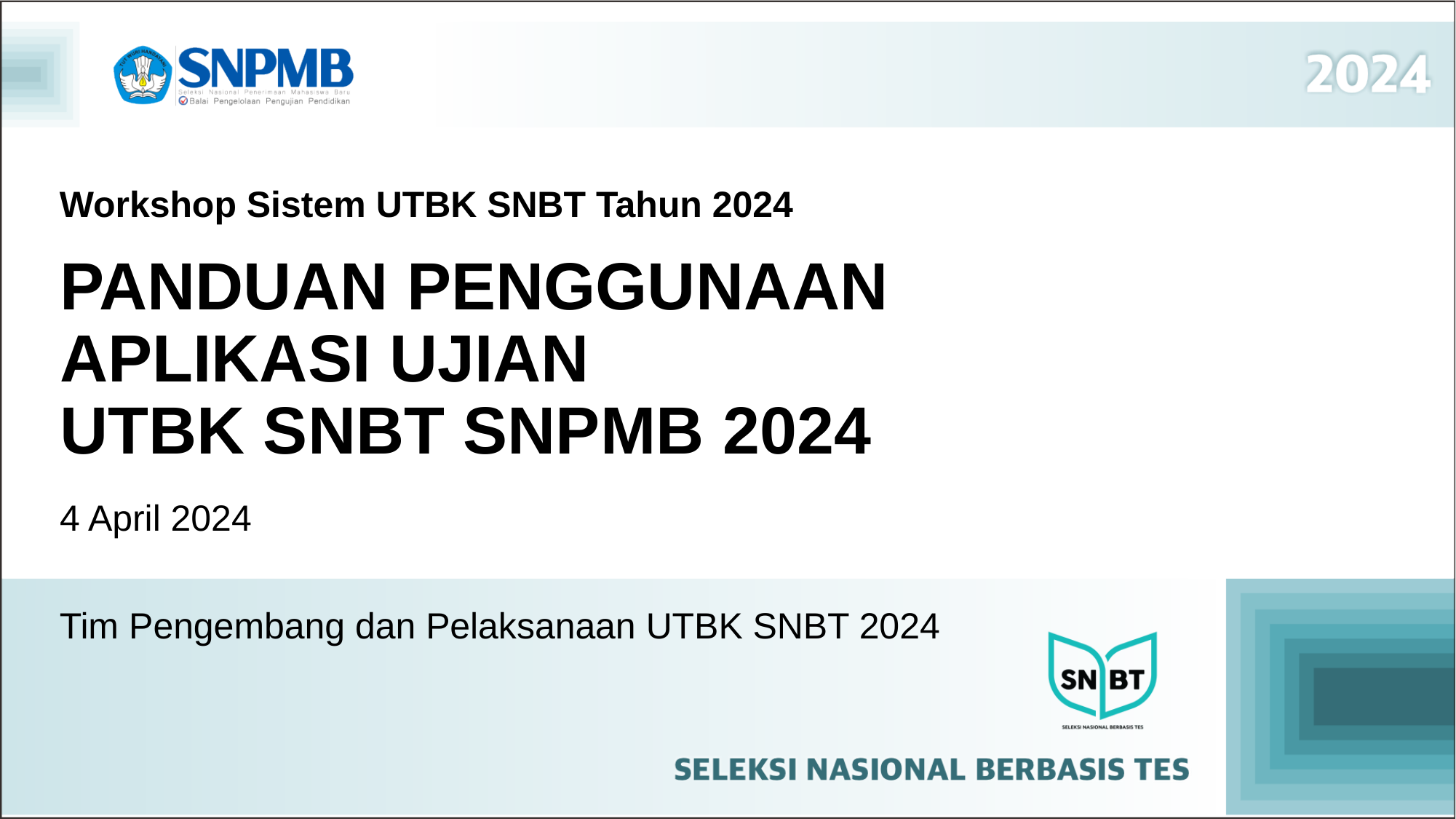

Workshop Sistem UTBK SNBT Tahun 2024
# PANDUAN PENGGUNAAN APLIKASI UJIAN UTBK SNBT SNPMB 2024
4 April 2024
Tim Pengembang dan Pelaksanaan UTBK SNBT 2024